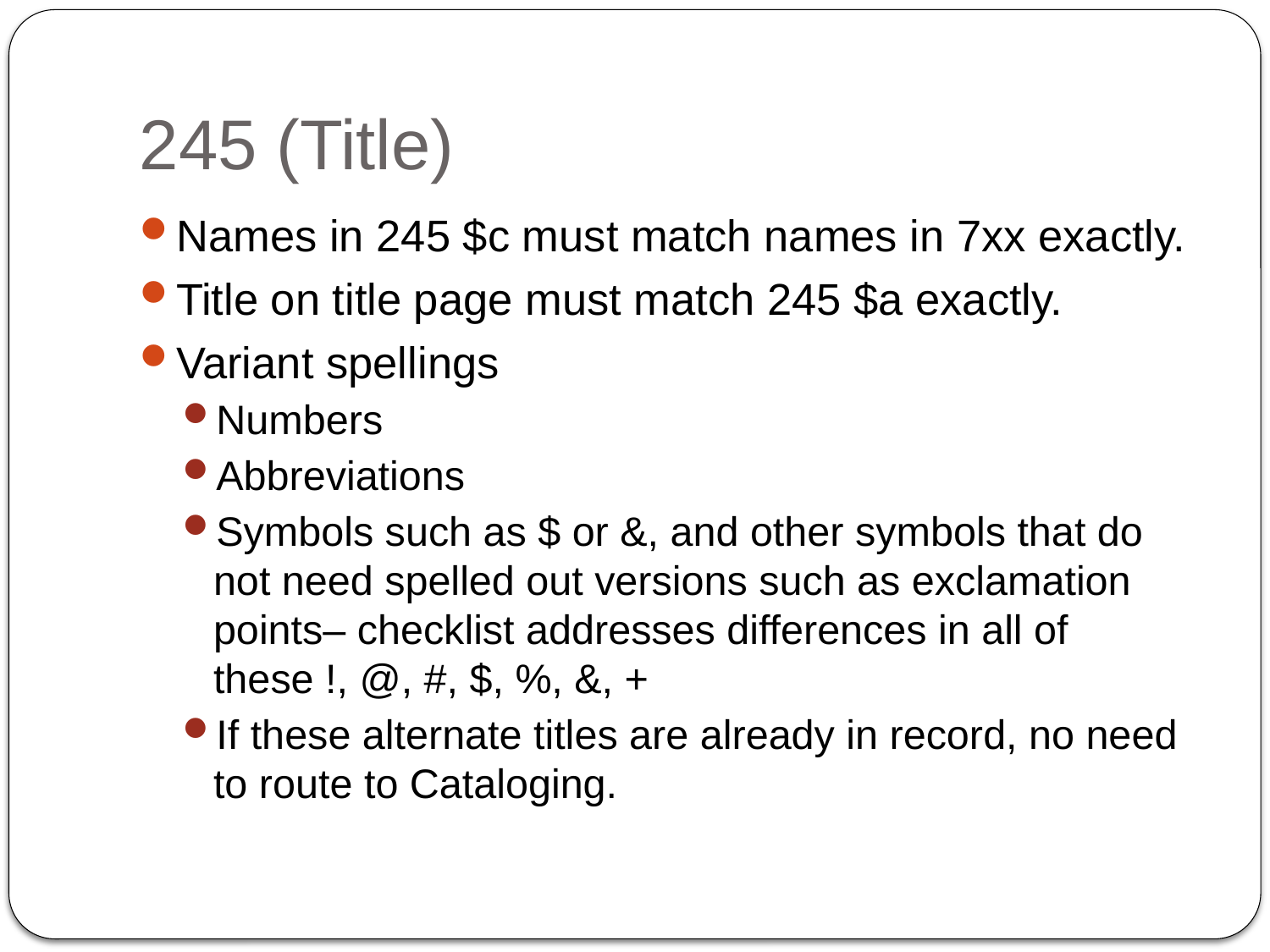

# 245 (Title)
Names in 245 $c must match names in 7xx exactly.
Title on title page must match 245 $a exactly.
Variant spellings
Numbers
Abbreviations
Symbols such as $ or &, and other symbols that do not need spelled out versions such as exclamation points– checklist addresses differences in all of these !, @, #, $, %, &, +
If these alternate titles are already in record, no need to route to Cataloging.